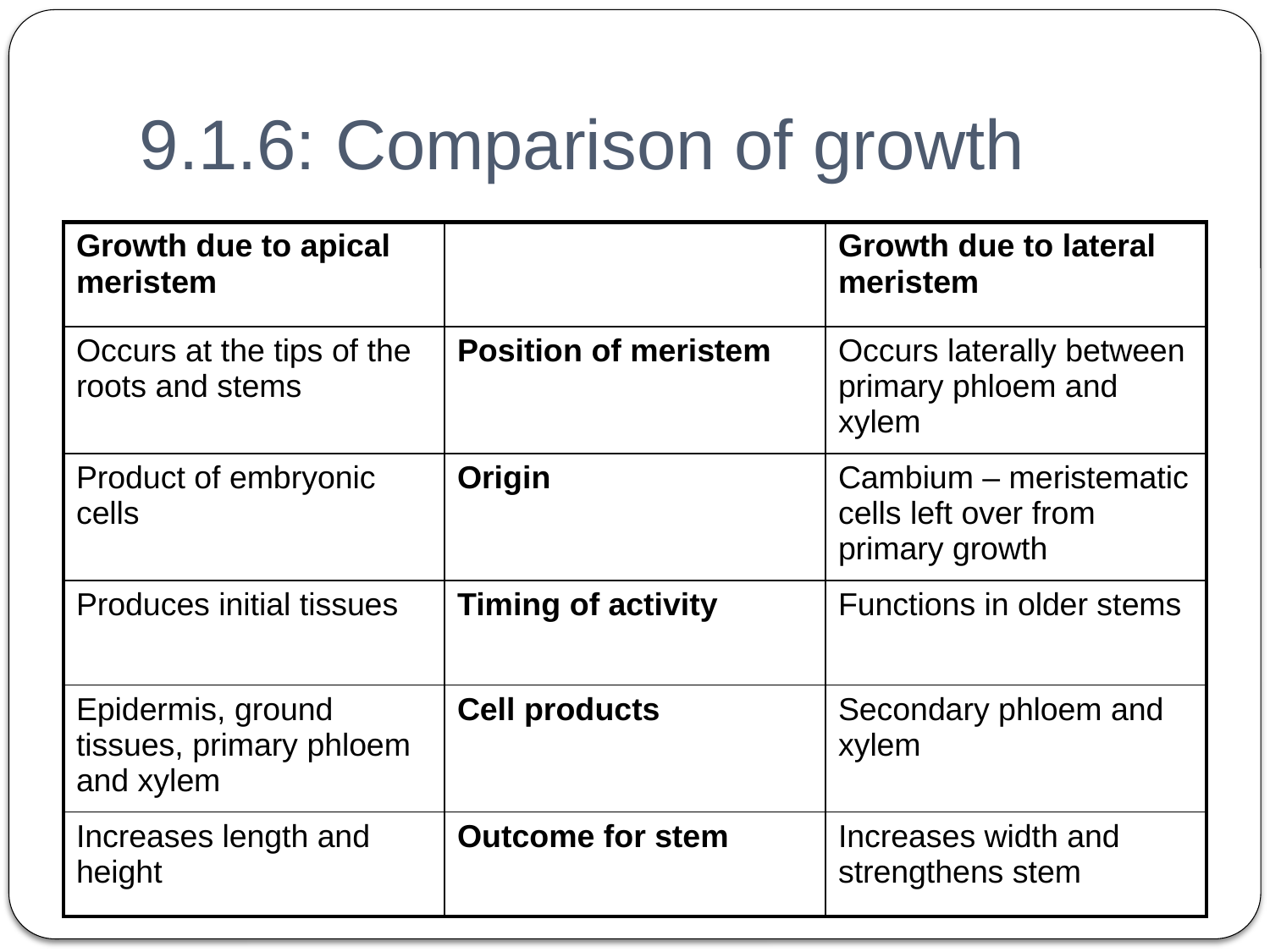

# 9.1.6: Comparison of growth
| Growth due to apical meristem |  | Growth due to lateral meristem |
| --- | --- | --- |
| Occurs at the tips of the roots and stems | Position of meristem | Occurs laterally between primary phloem and xylem |
| Product of embryonic cells | Origin | Cambium – meristematic cells left over from primary growth |
| Produces initial tissues | Timing of activity | Functions in older stems |
| Epidermis, ground tissues, primary phloem and xylem | Cell products | Secondary phloem and xylem |
| Increases length and height | Outcome for stem | Increases width and strengthens stem |